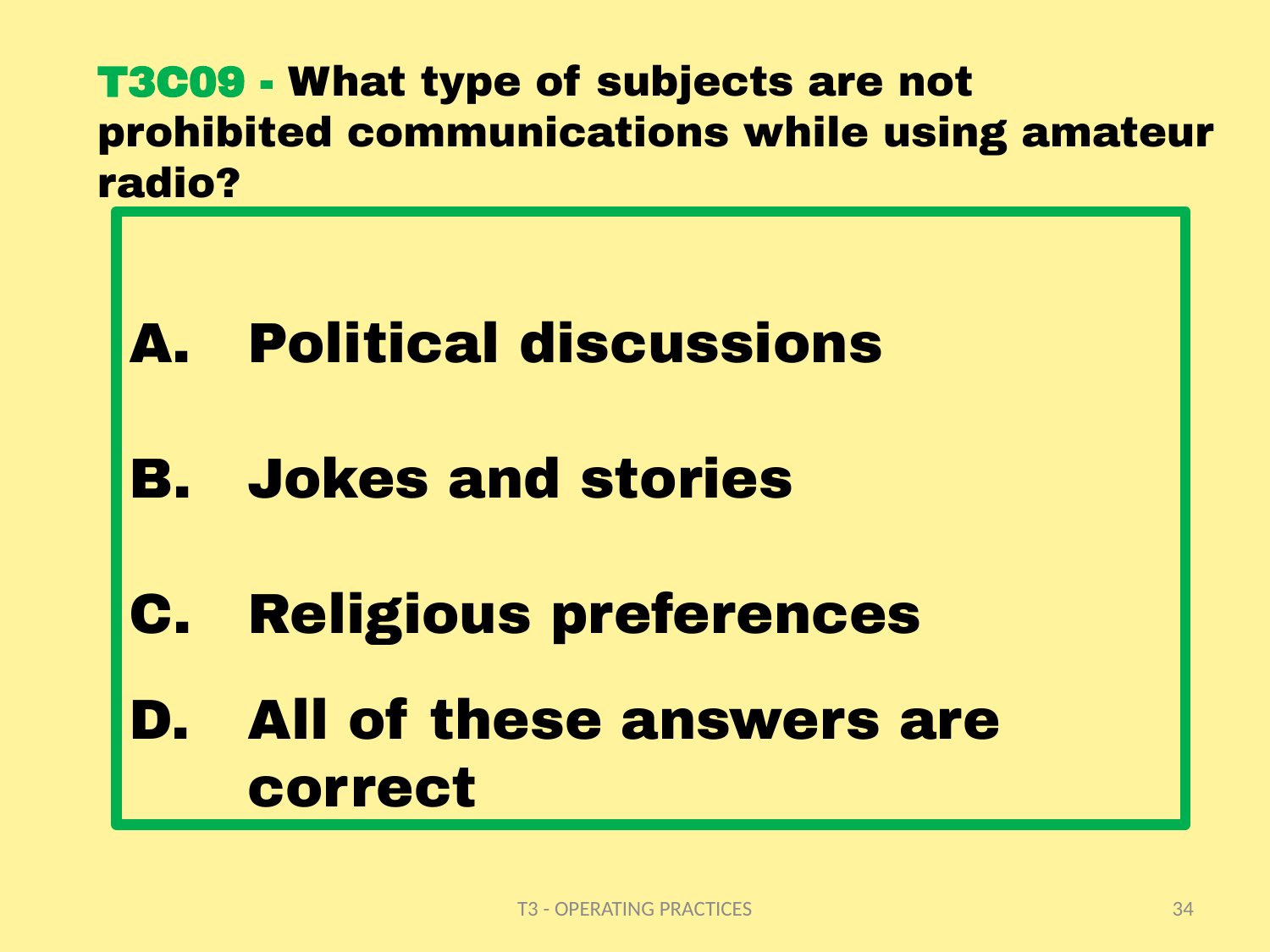

# T3C09 - What type of subjects are not prohibited communications while using amateur radio?

Political discussions
Jokes and stories
Religious preferences

All of these answers are correct
T3 - OPERATING PRACTICES
34